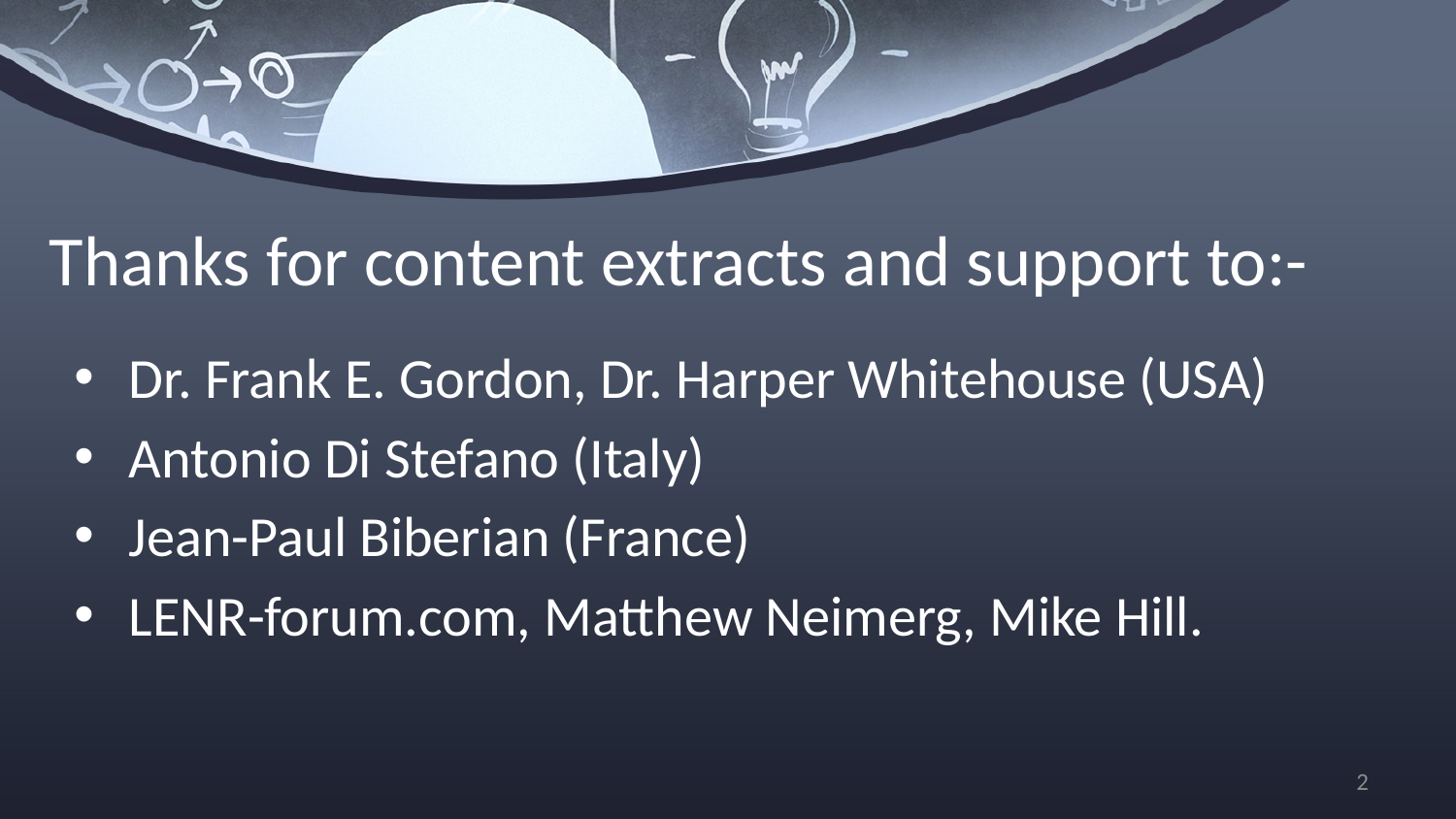

Dr. Frank E. Gordon, Dr. Harper Whitehouse (USA)
Antonio Di Stefano (Italy)
Jean-Paul Biberian (France)
LENR-forum.com, Matthew Neimerg, Mike Hill.

# Thanks for content extracts and support to:-
2